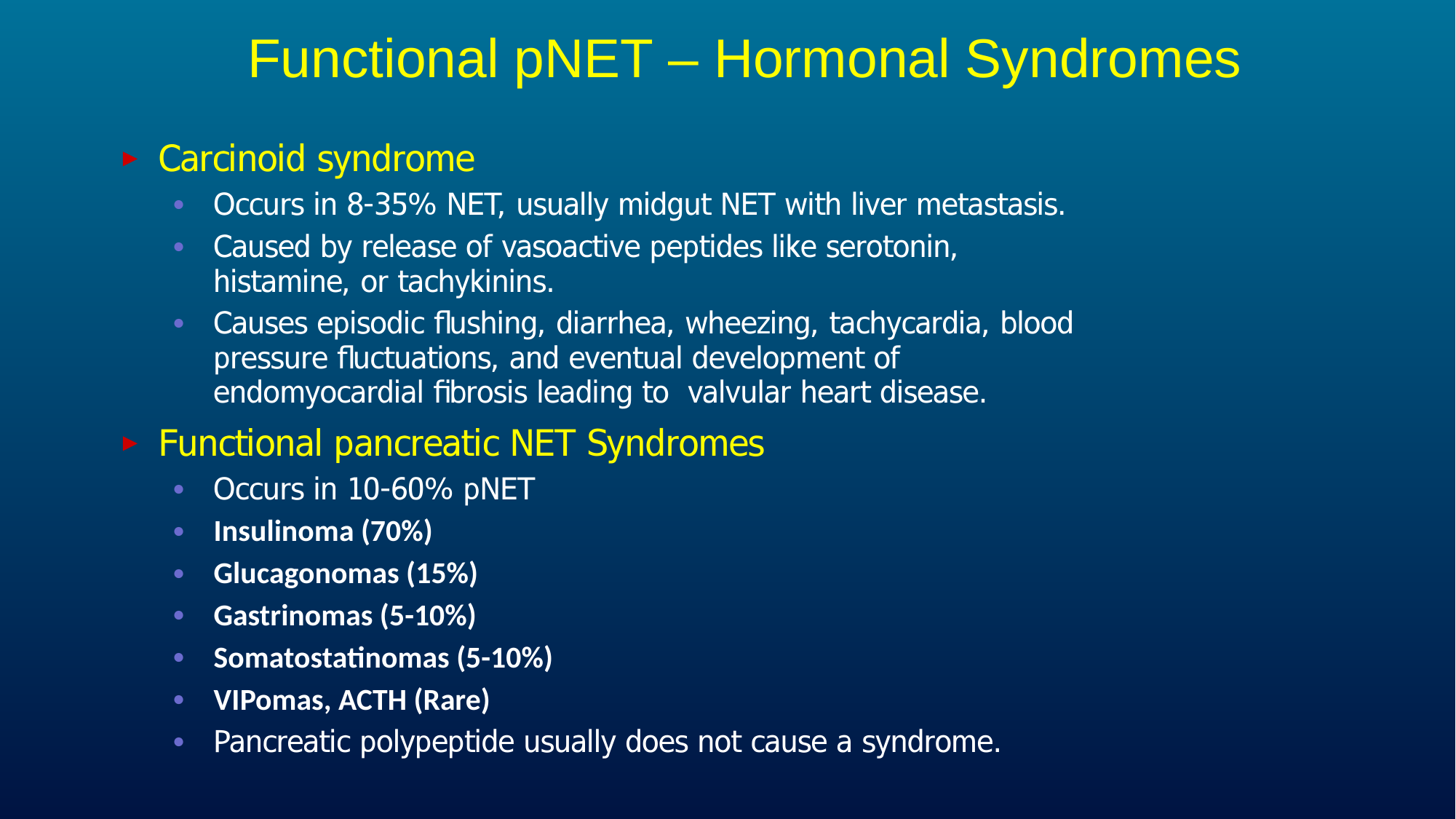

# Functional pNET – Hormonal Syndromes
Carcinoid syndrome
Occurs in 8-35% NET, usually midgut NET with liver metastasis.
Caused by release of vasoactive peptides like serotonin, histamine, or tachykinins.
Causes episodic flushing, diarrhea, wheezing, tachycardia, blood pressure fluctuations, and eventual development of endomyocardial fibrosis leading to  valvular heart disease.
Functional pancreatic NET Syndromes
Occurs in 10-60% pNET
Insulinoma (70%)
Glucagonomas (15%)
Gastrinomas (5-10%)
Somatostatinomas (5-10%)
VIPomas, ACTH (Rare)
Pancreatic polypeptide usually does not cause a syndrome.